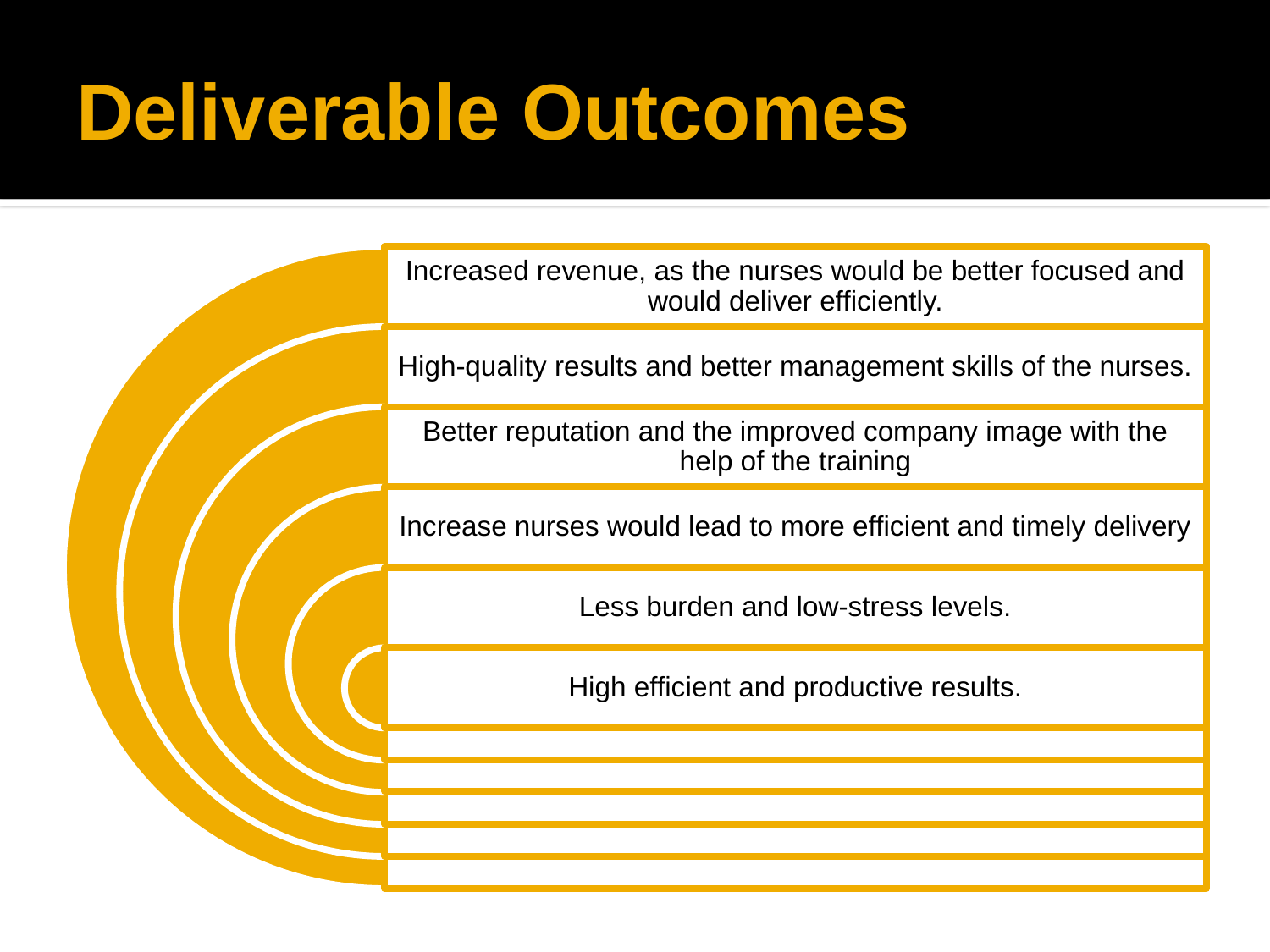

# Deliverable Outcomes
Increased revenue, as the nurses would be better focused and would deliver efficiently.
High-quality results and better management skills of the nurses.
Better reputation and the improved company image with the help of the training
Increase nurses would lead to more efficient and timely delivery
Less burden and low-stress levels.
High efficient and productive results.